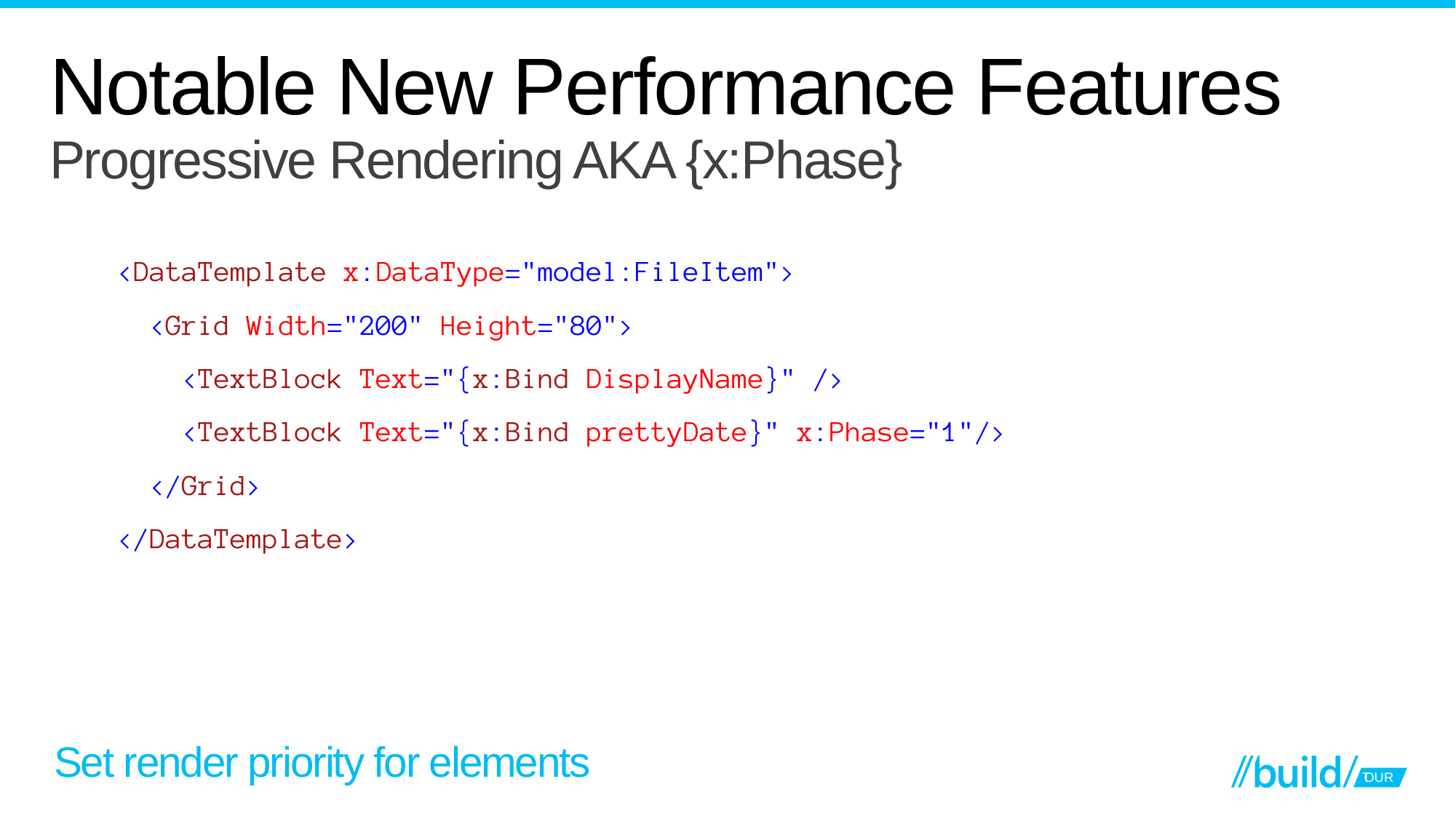

# Notable New Performance Features
Progressive Rendering AKA {x:Phase}
<DataTemplate x:DataType="model:FileItem">
  <Grid Width="200" Height="80">
    <TextBlock Text="{x:Bind DisplayName}" />
    <TextBlock Text="{x:Bind prettyDate}" x:Phase="1"/>
  </Grid>
</DataTemplate>
Set render priority for elements